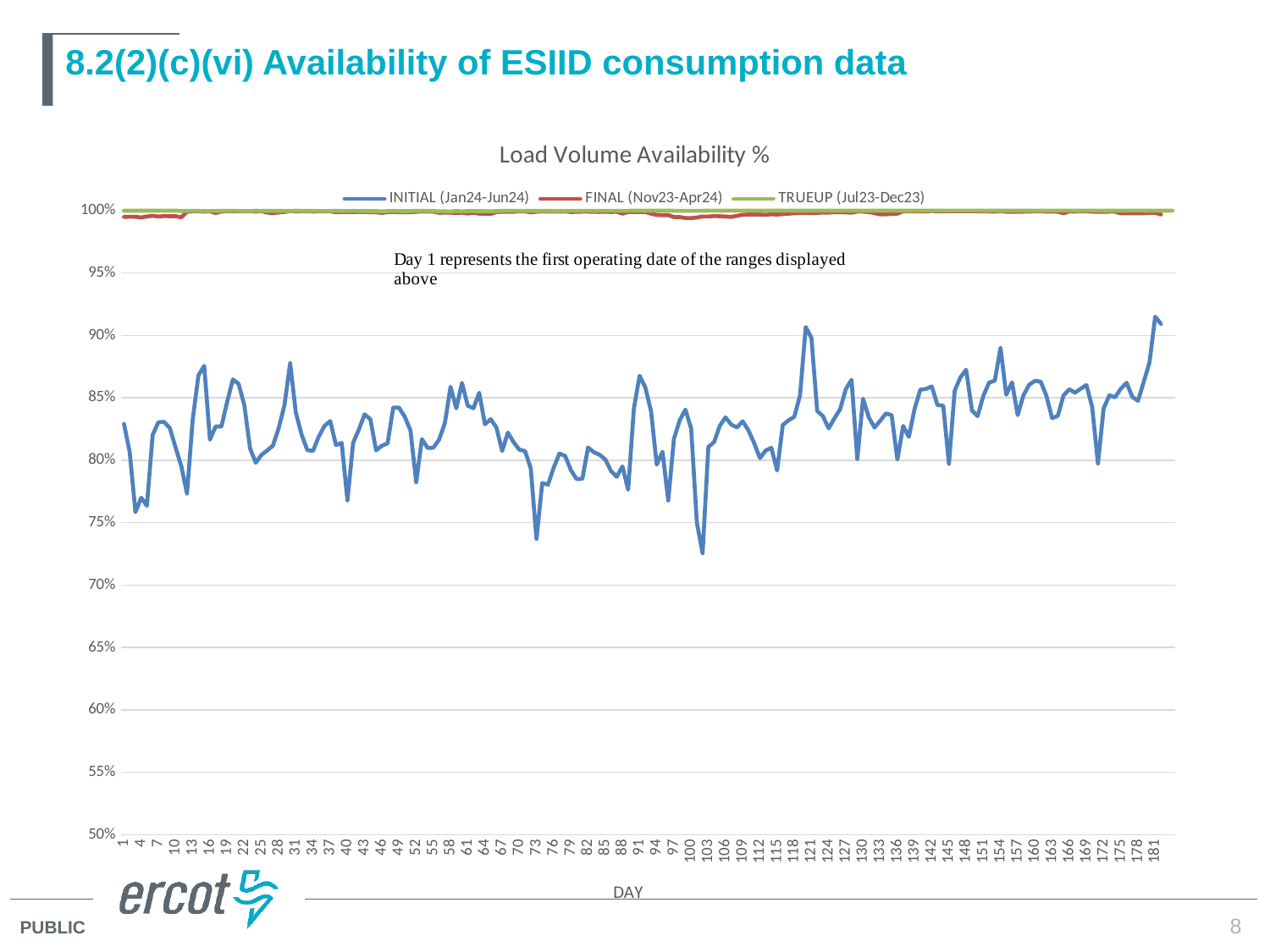

# 8.2(2)(c)(vi) Availability of ESIID consumption data

### Chart: Load Volume Availability %

| Category | INITIAL (Jan24-Jun24) | FINAL (Nov23-Apr24) | TRUEUP (Jul23-Dec23) |
|---|---|---|---|
8